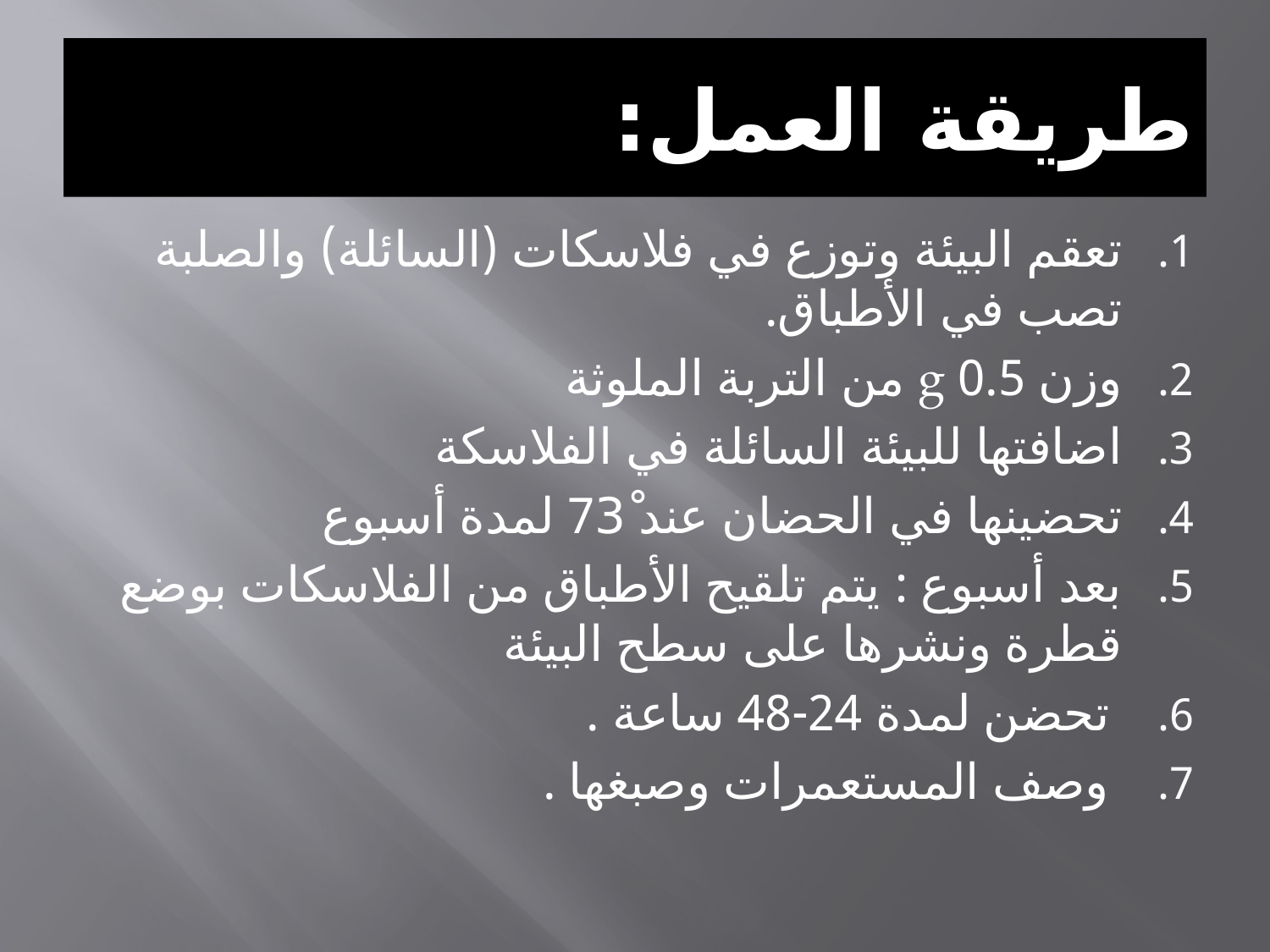

# طريقة العمل:
تعقم البيئة وتوزع في فلاسكات (السائلة) والصلبة تصب في الأطباق.
وزن 0.5 g من التربة الملوثة
اضافتها للبيئة السائلة في الفلاسكة
تحضينها في الحضان عند 73ْ لمدة أسبوع
بعد أسبوع : يتم تلقيح الأطباق من الفلاسكات بوضع قطرة ونشرها على سطح البيئة
 تحضن لمدة 24-48 ساعة .
 وصف المستعمرات وصبغها .